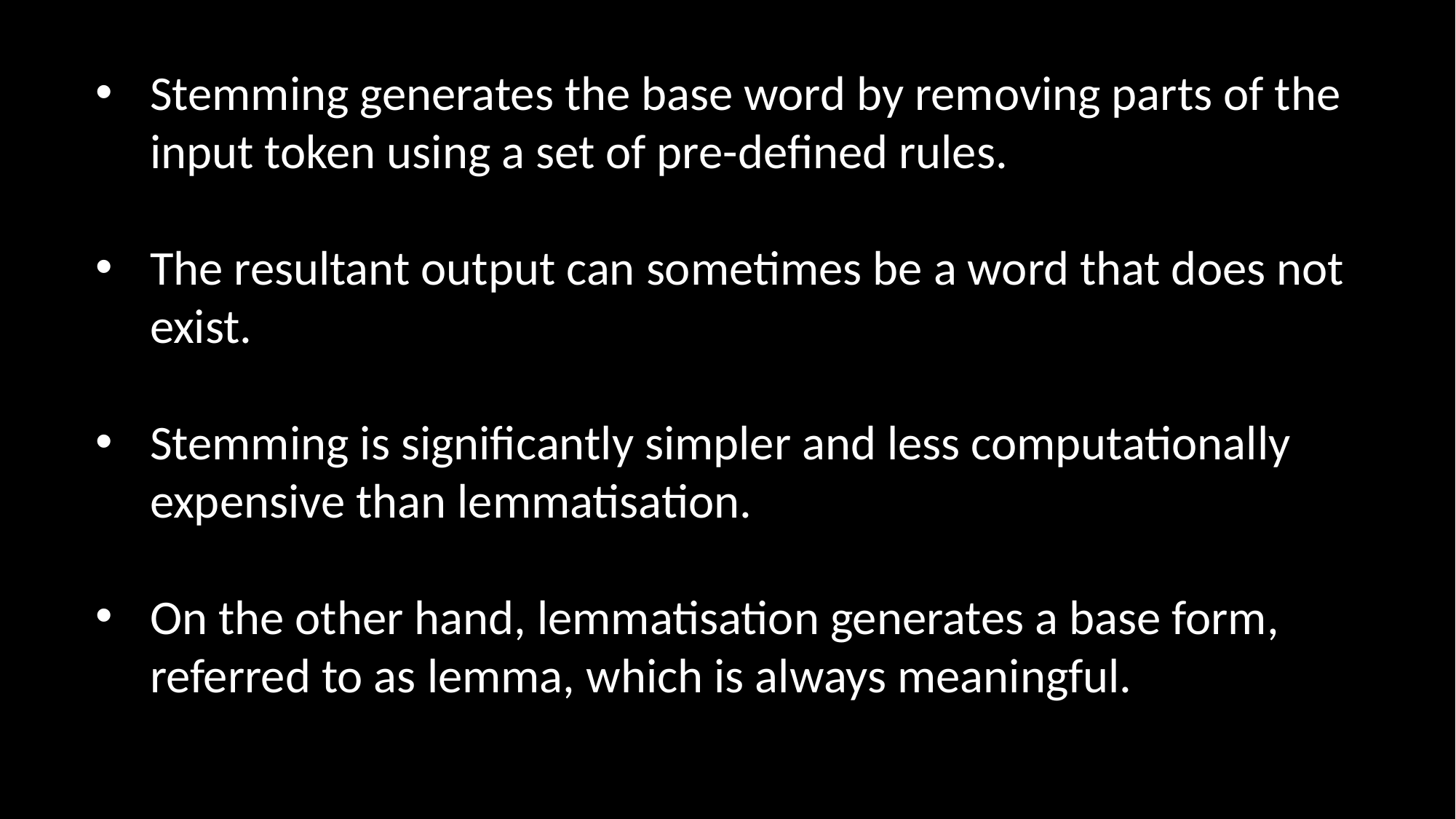

Stemming generates the base word by removing parts of the input token using a set of pre-defined rules.

The resultant output can sometimes be a word that does not exist.

Stemming is significantly simpler and less computationally expensive than lemmatisation.

On the other hand, lemmatisation generates a base form, referred to as lemma, which is always meaningful.